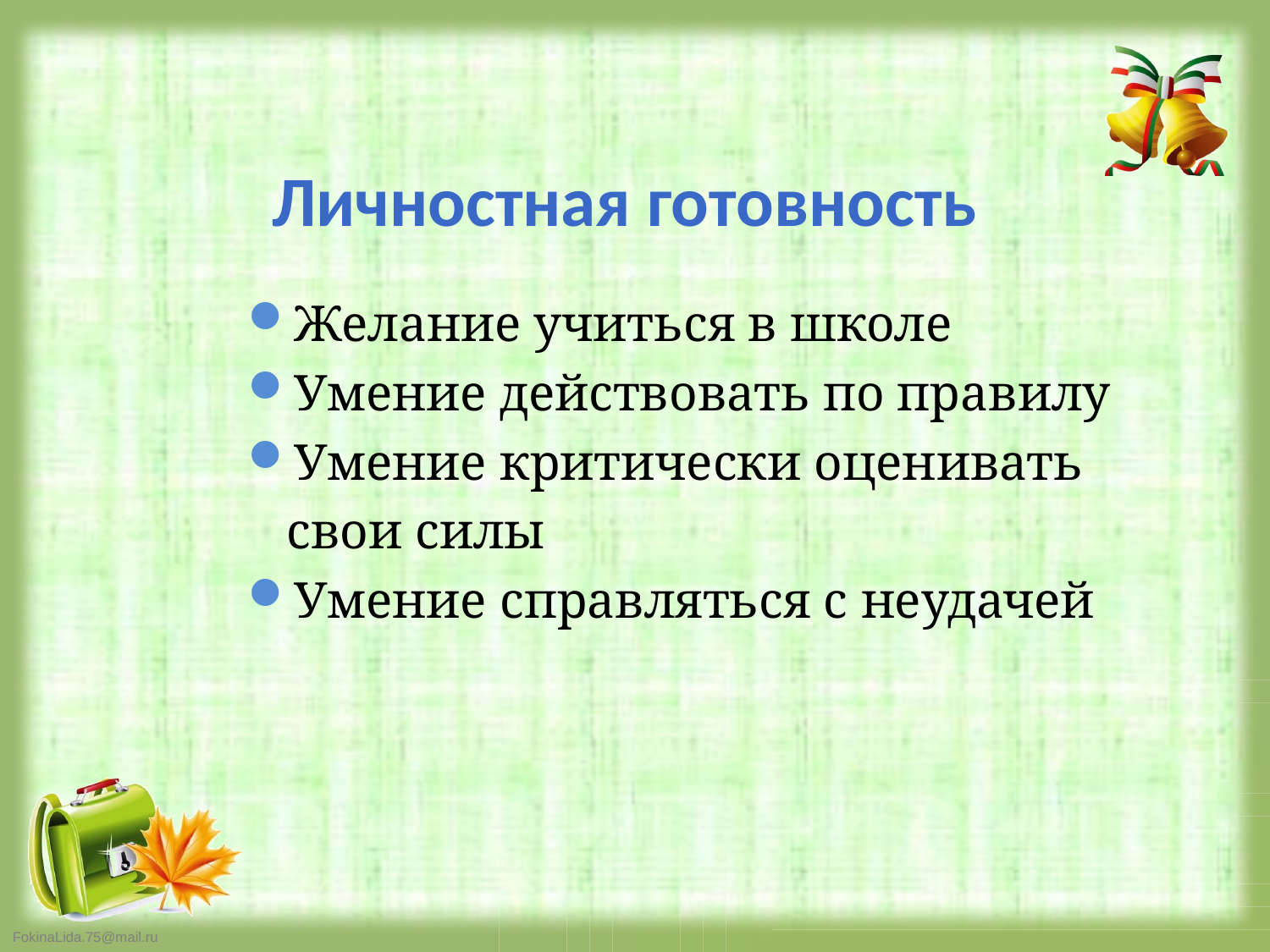

# Личностная готовность
Желание учиться в школе
Умение действовать по правилу
Умение критически оценивать
   свои силы
Умение справляться с неудачей